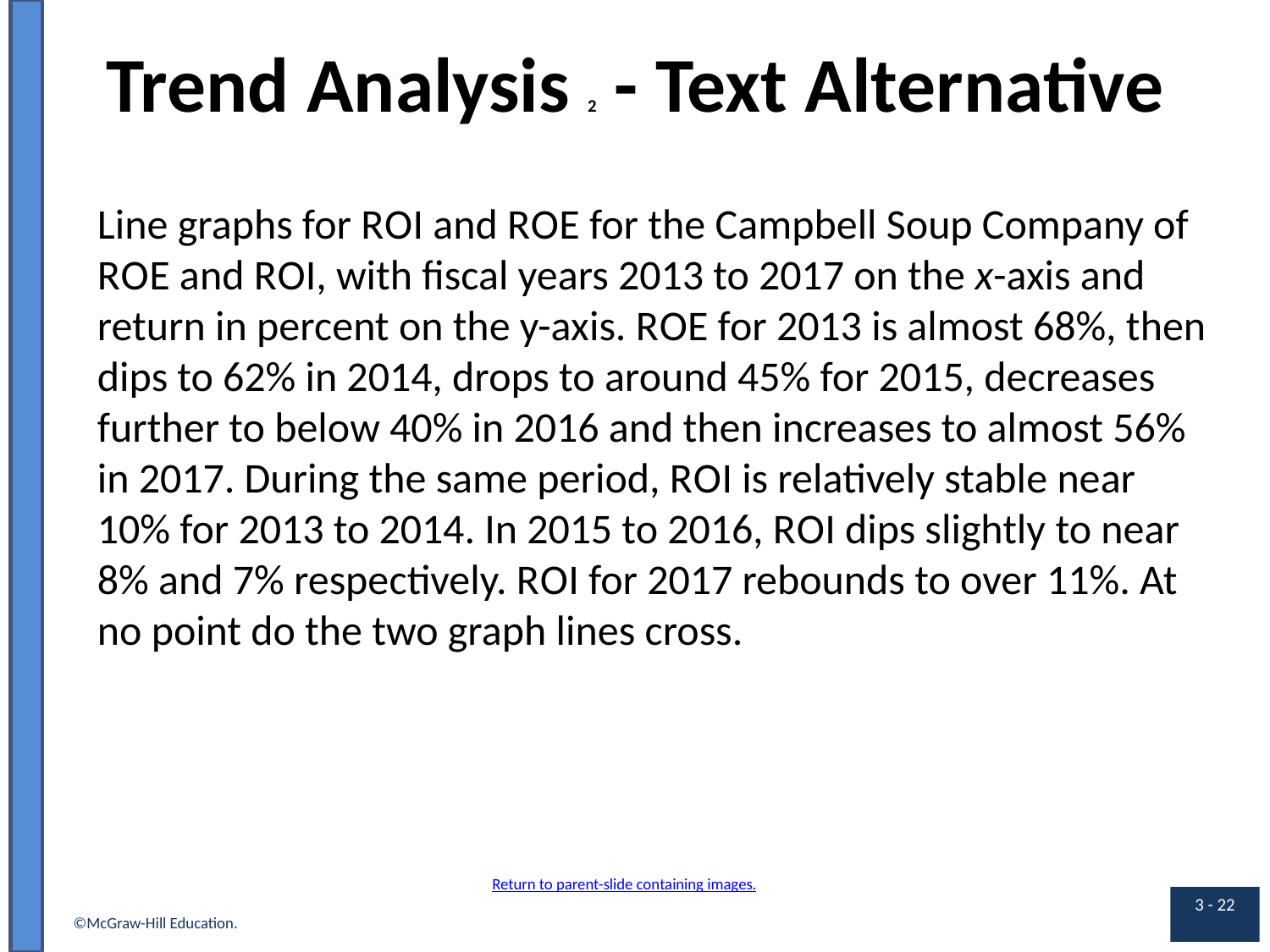

# Trend Analysis 2 - Text Alternative
Line graphs for R O I and R O E for the Campbell Soup Company of R O E and R O I, with fiscal years 2013 to 2017 on the x-axis and return in percent on the y-axis. R O E for 2013 is almost 68%, then dips to 62% in 2014, drops to around 45% for 2015, decreases further to below 40% in 2016 and then increases to almost 56% in 2017. During the same period, R O I is relatively stable near 10% for 2013 to 2014. In 2015 to 2016, R O I dips slightly to near 8% and 7% respectively. R O I for 2017 rebounds to over 11%. At no point do the two graph lines cross.
Return to parent-slide containing images.